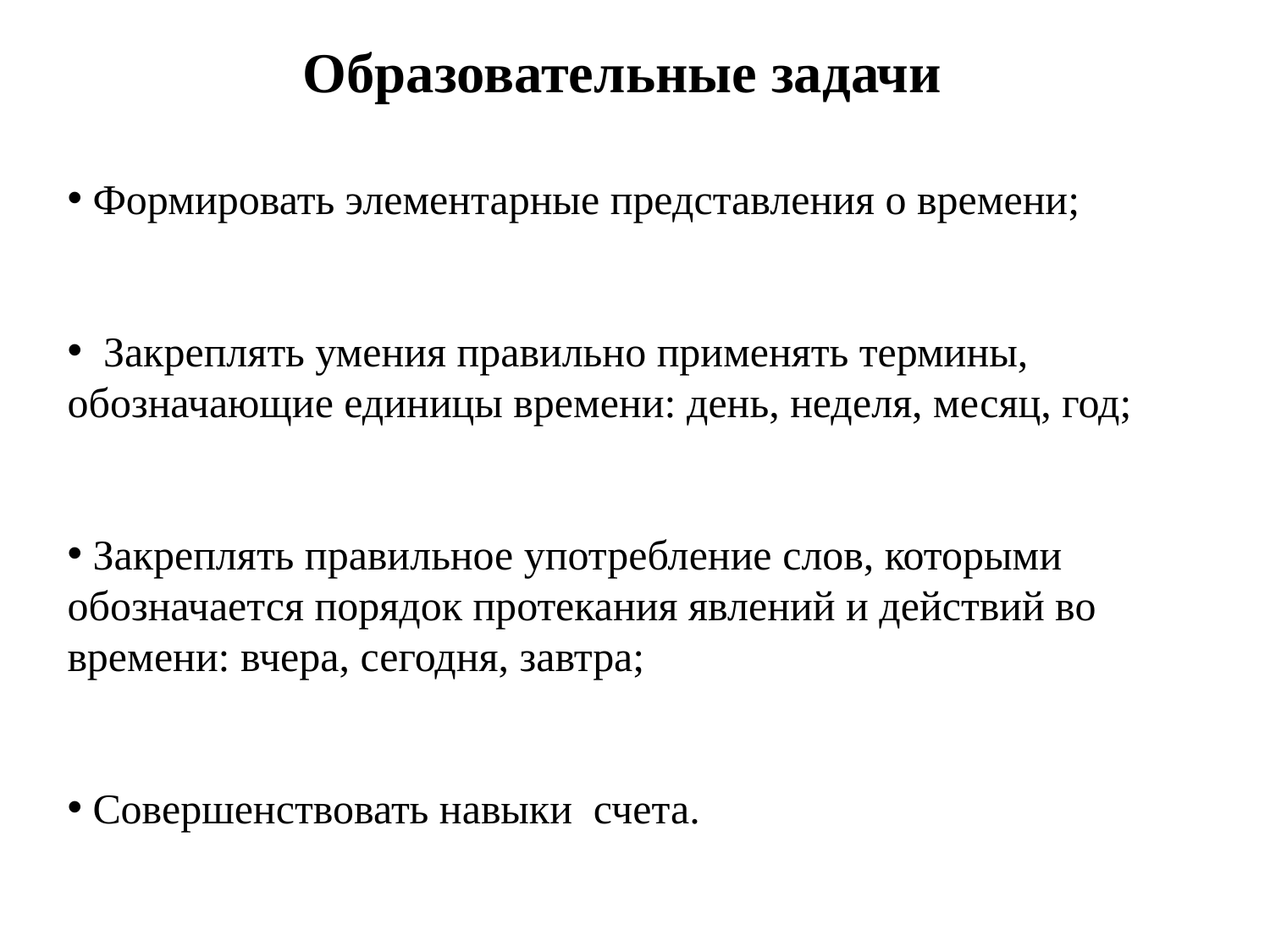

# Образовательные задачи
 Формировать элементарные представления о времени;

  Закреплять умения правильно применять термины, обозначающие единицы времени: день, неделя, месяц, год;

 Закреплять правильное употребление слов, которыми обозначается порядок протекания явлений и действий во времени: вчера, сегодня, завтра;

 Совершенствовать навыки  счета.